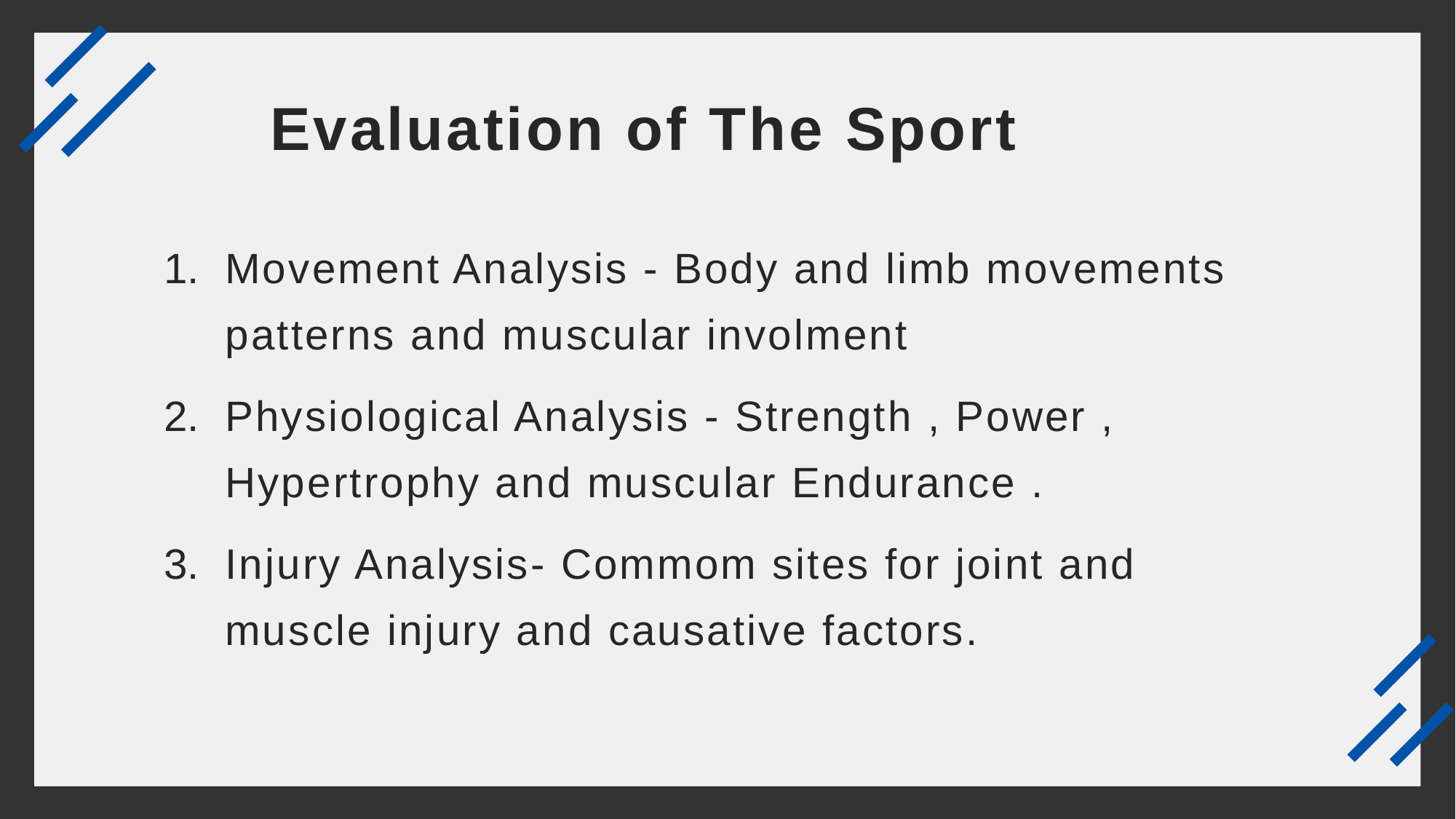

# Evaluation of The Sport
Movement Analysis - Body and limb movements patterns and muscular involment
Physiological Analysis - Strength , Power , Hypertrophy and muscular Endurance .
Injury Analysis- Commom sites for joint and muscle injury and causative factors.